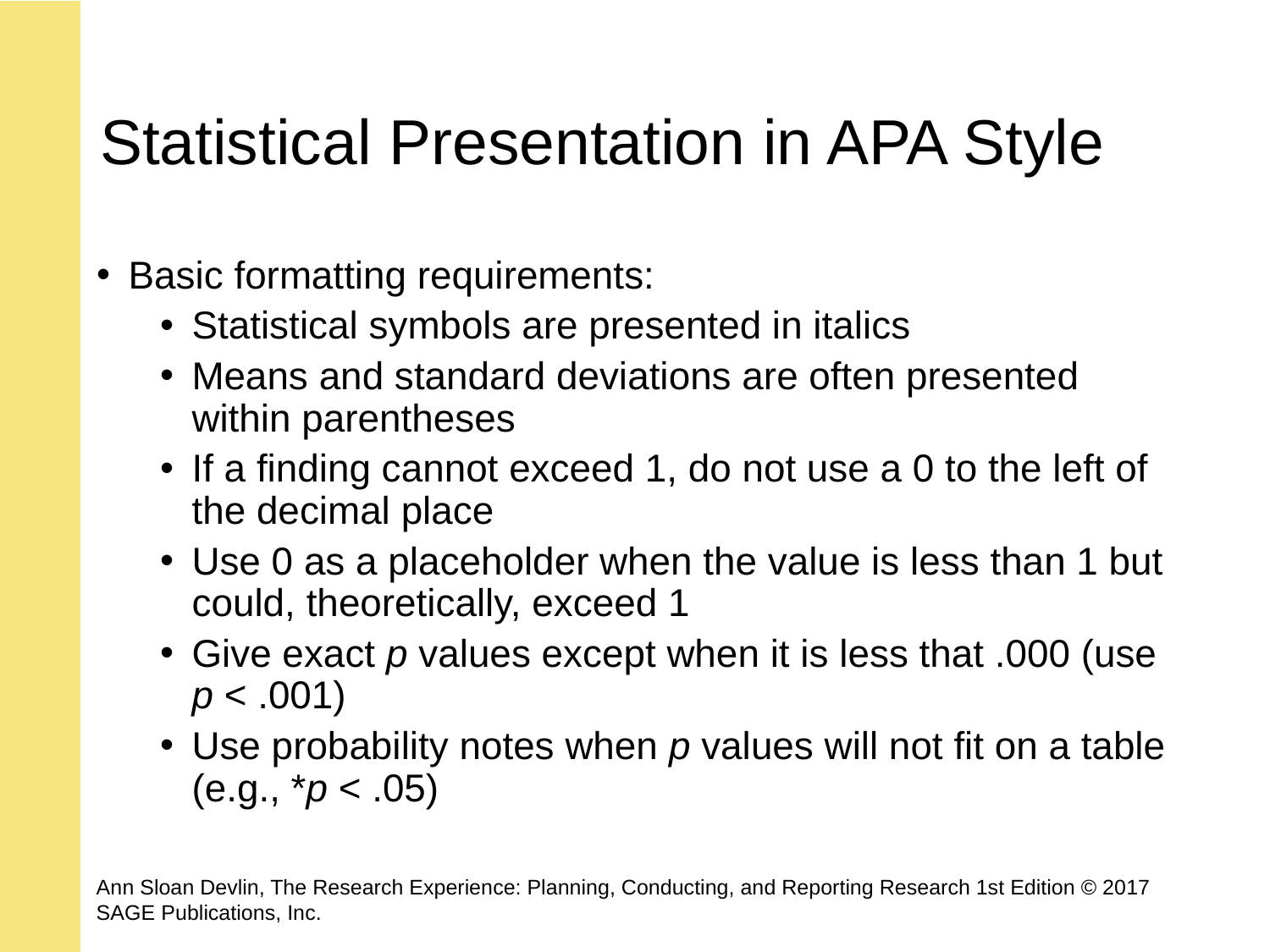

# Statistical Presentation in APA Style
Basic formatting requirements:
Statistical symbols are presented in italics
Means and standard deviations are often presented within parentheses
If a finding cannot exceed 1, do not use a 0 to the left of the decimal place
Use 0 as a placeholder when the value is less than 1 but could, theoretically, exceed 1
Give exact p values except when it is less that .000 (use p < .001)
Use probability notes when p values will not fit on a table (e.g., *p < .05)